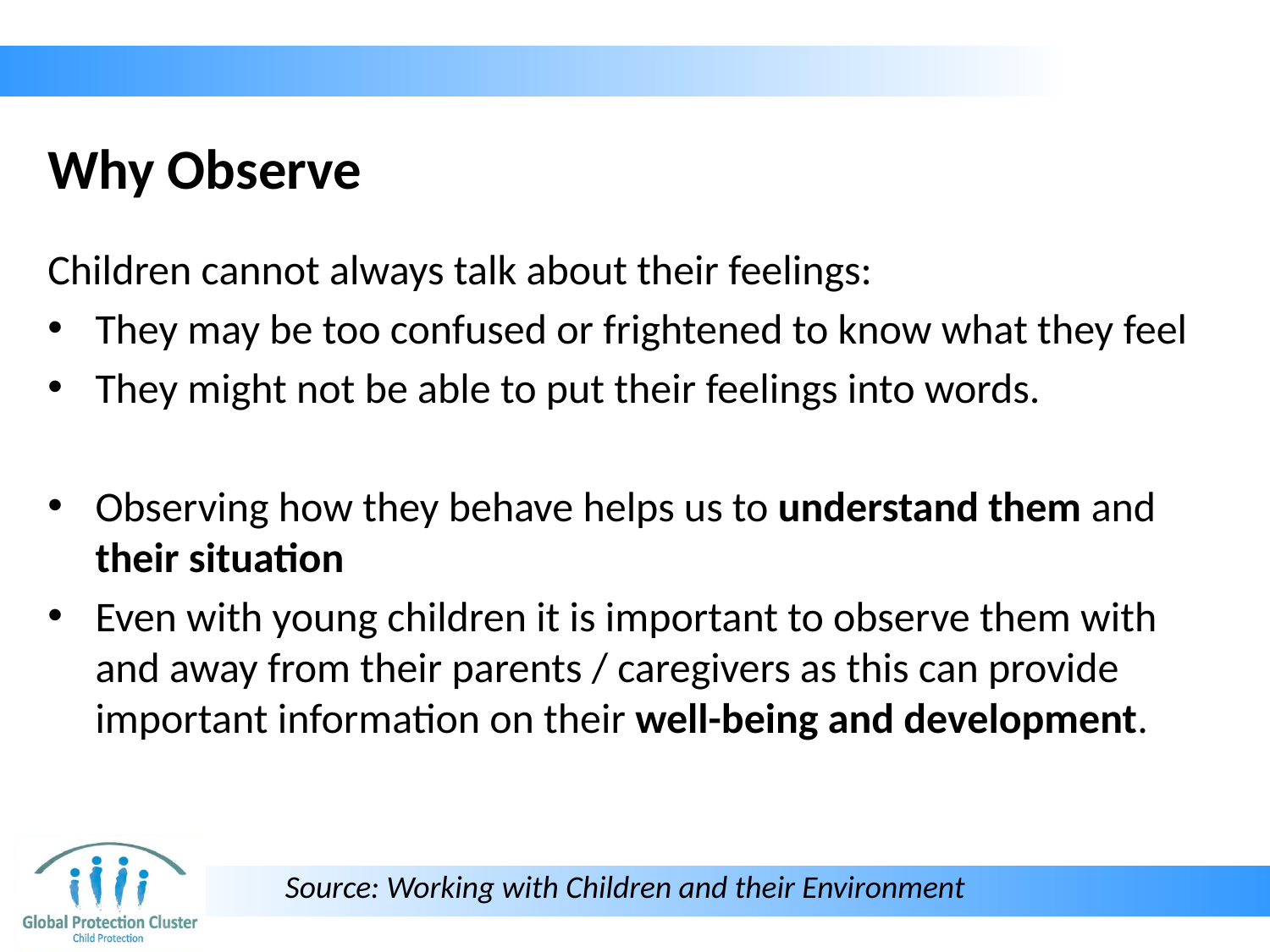

# Why Observe
Children cannot always talk about their feelings:
They may be too confused or frightened to know what they feel
They might not be able to put their feelings into words.

Observing how they behave helps us to understand them and their situation
Even with young children it is important to observe them with and away from their parents / caregivers as this can provide important information on their well-being and development.

Source: Working with Children and their Environment